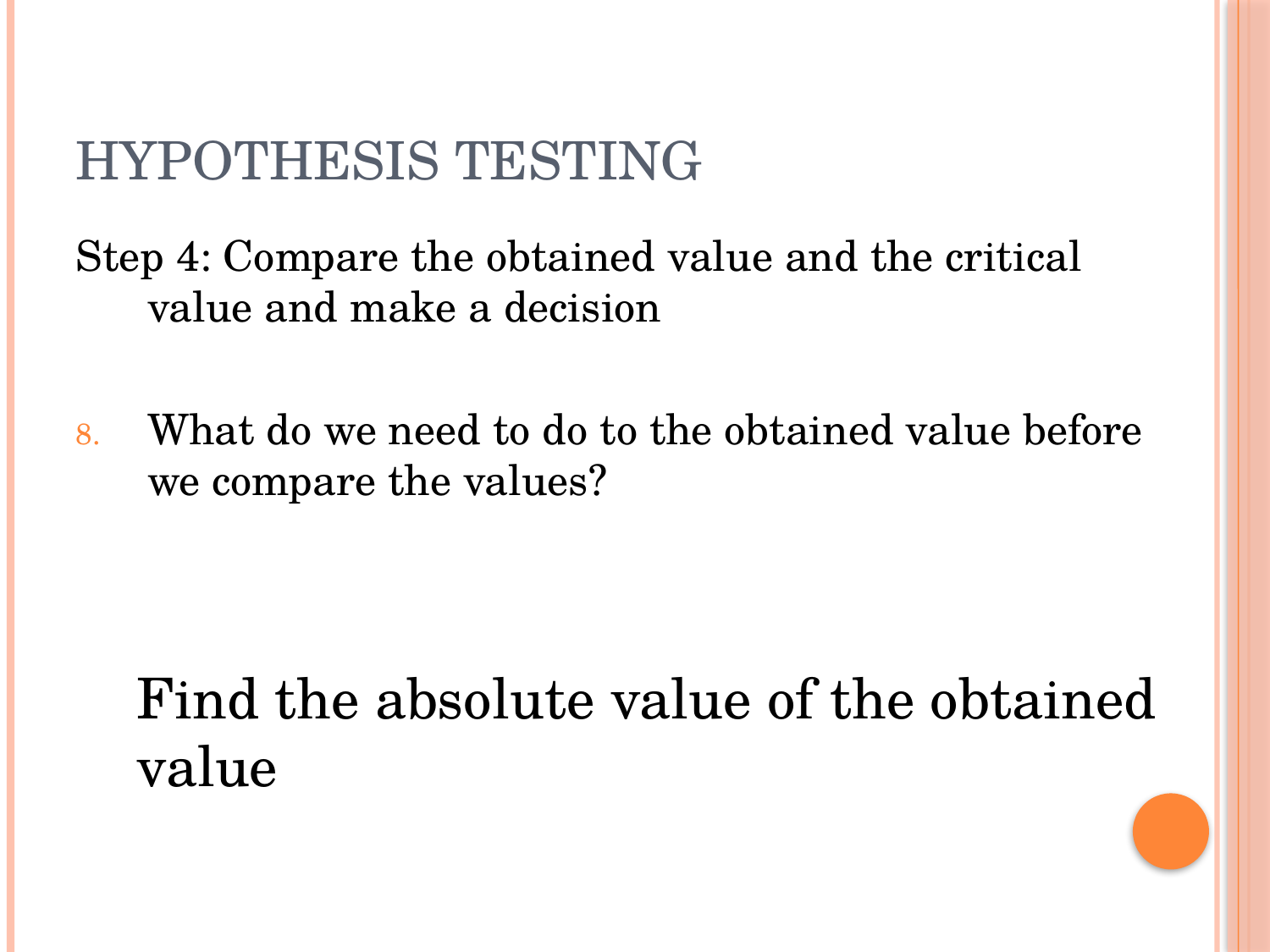

# Hypothesis Testing
Step 4: Compare the obtained value and the critical value and make a decision

What do we need to do to the obtained value before we compare the values?
	Find the absolute value of the obtained value